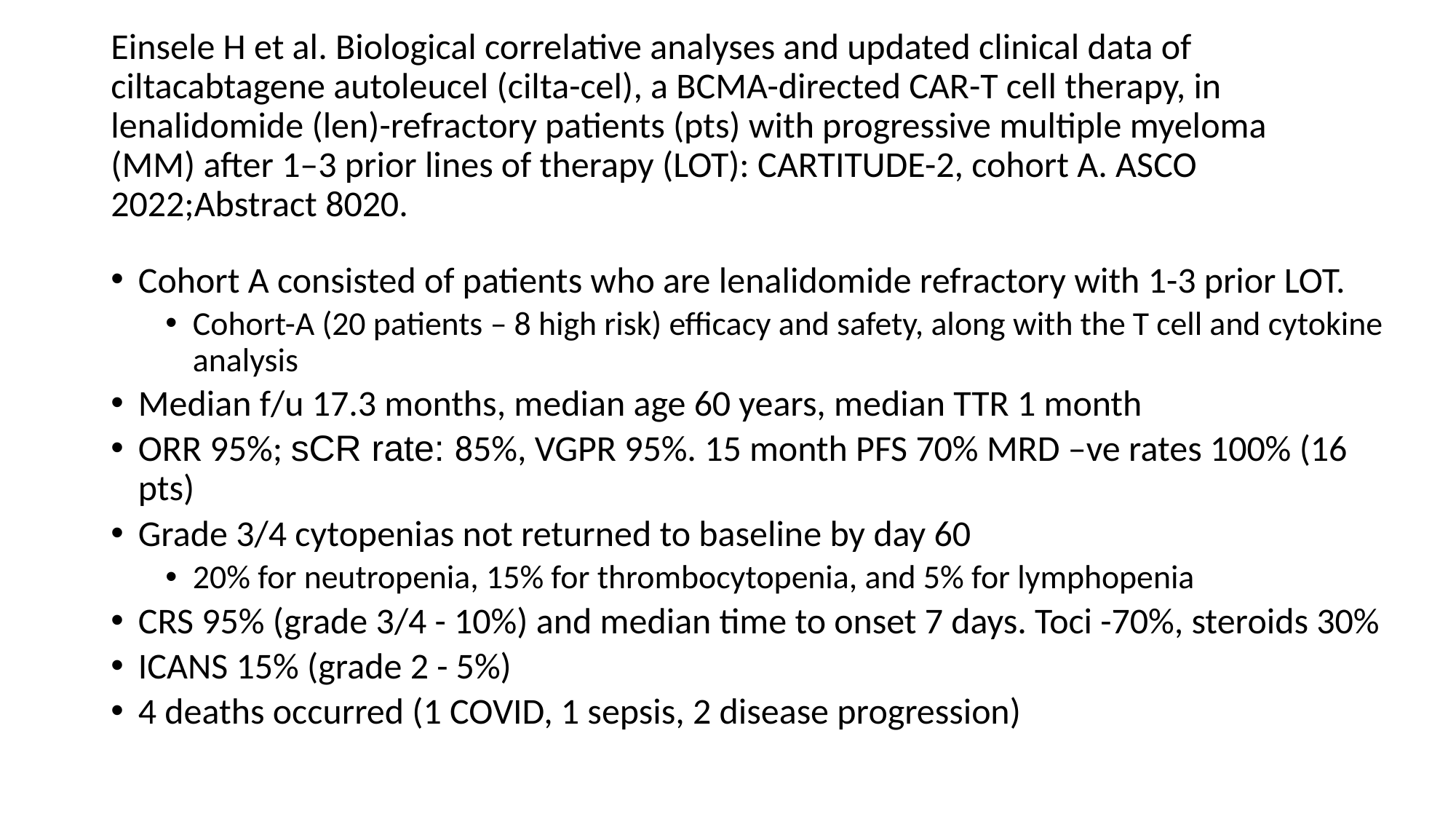

# Einsele H et al. Biological correlative analyses and updated clinical data of ciltacabtagene autoleucel (cilta-cel), a BCMA-directed CAR-T cell therapy, in lenalidomide (len)-refractory patients (pts) with progressive multiple myeloma (MM) after 1–3 prior lines of therapy (LOT): CARTITUDE-2, cohort A. ASCO 2022;Abstract 8020.
Cohort A consisted of patients who are lenalidomide refractory with 1-3 prior LOT.
Cohort-A (20 patients – 8 high risk) efficacy and safety, along with the T cell and cytokine analysis
Median f/u 17.3 months, median age 60 years, median TTR 1 month
ORR 95%; sCR rate: 85%, VGPR 95%. 15 month PFS 70% MRD –ve rates 100% (16 pts)
Grade 3/4 cytopenias not returned to baseline by day 60
20% for neutropenia, 15% for thrombocytopenia, and 5% for lymphopenia
CRS 95% (grade 3/4 - 10%) and median time to onset 7 days. Toci -70%, steroids 30%
ICANS 15% (grade 2 - 5%)
4 deaths occurred (1 COVID, 1 sepsis, 2 disease progression)